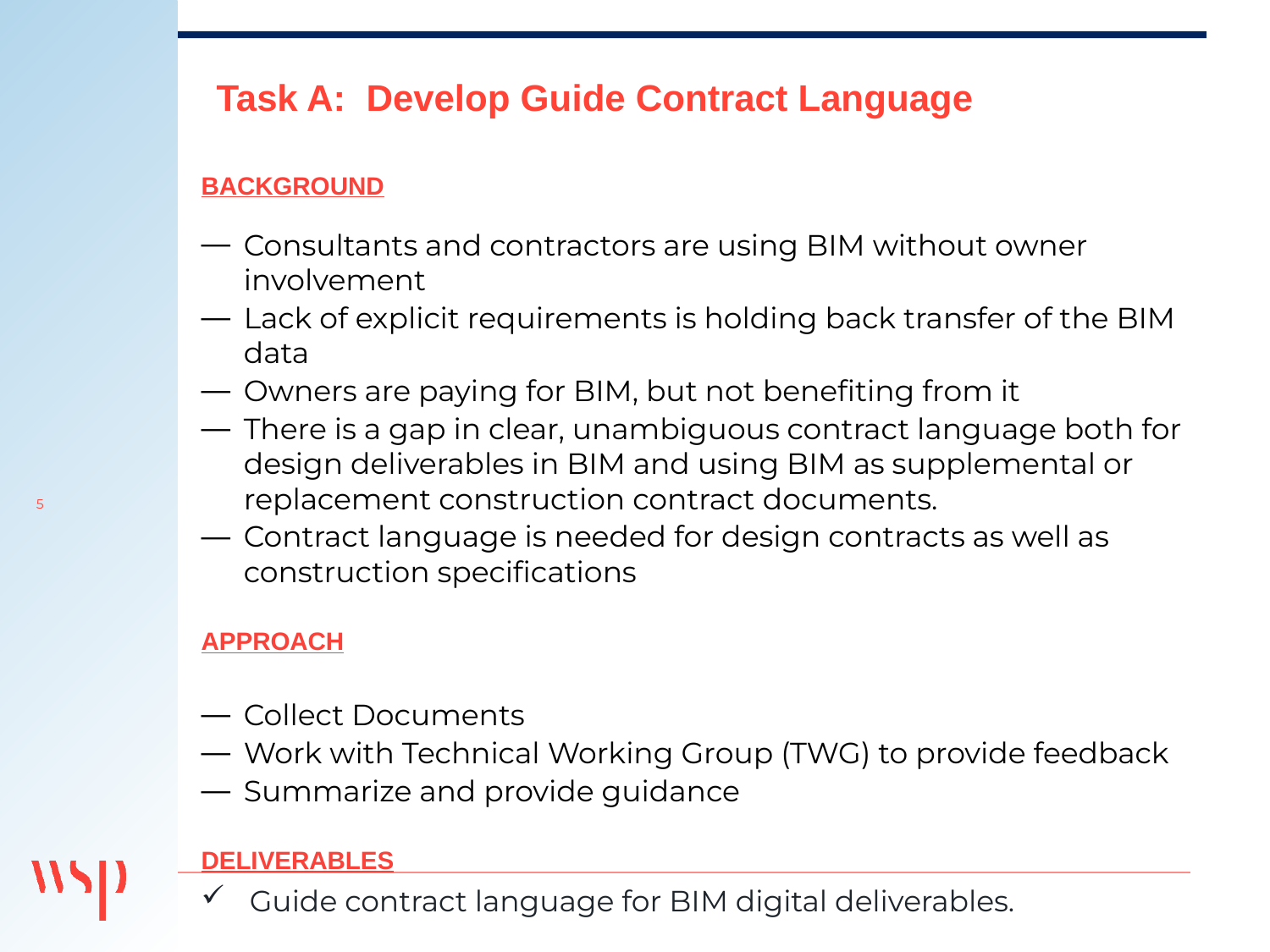

Task A:  Develop Guide Contract Language

Background

Consultants and contractors are using BIM without owner involvement
Lack of explicit requirements is holding back transfer of the BIM data
Owners are paying for BIM, but not benefiting from it
There is a gap in clear, unambiguous contract language both for design deliverables in BIM and using BIM as supplemental or replacement construction contract documents.
Contract language is needed for design contracts as well as construction specifications

APPROACH

Collect Documents
Work with Technical Working Group (TWG) to provide feedback
Summarize and provide guidance

Deliverables
Guide contract language for BIM digital deliverables.

5